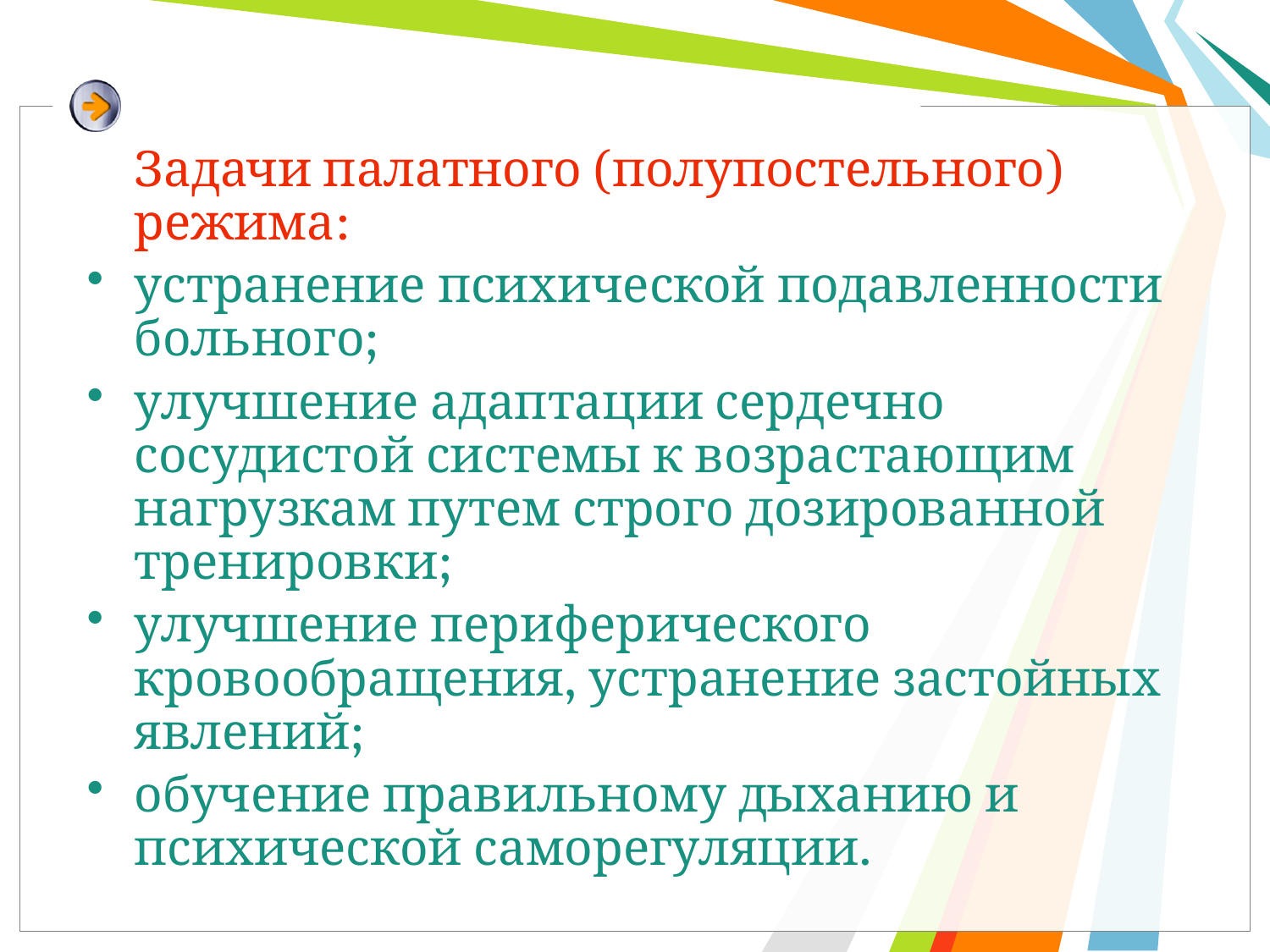

#
	Задачи палатного (полупостельного) режима:
устранение психической подавленности больного;
улучшение адаптации сердечно­сосудистой системы к возрастающим нагрузкам путем строго дозированной тренировки;
улучшение периферического кровообращения, устранение застойных явлений;
обучение правильному дыханию и психической саморегуляции.